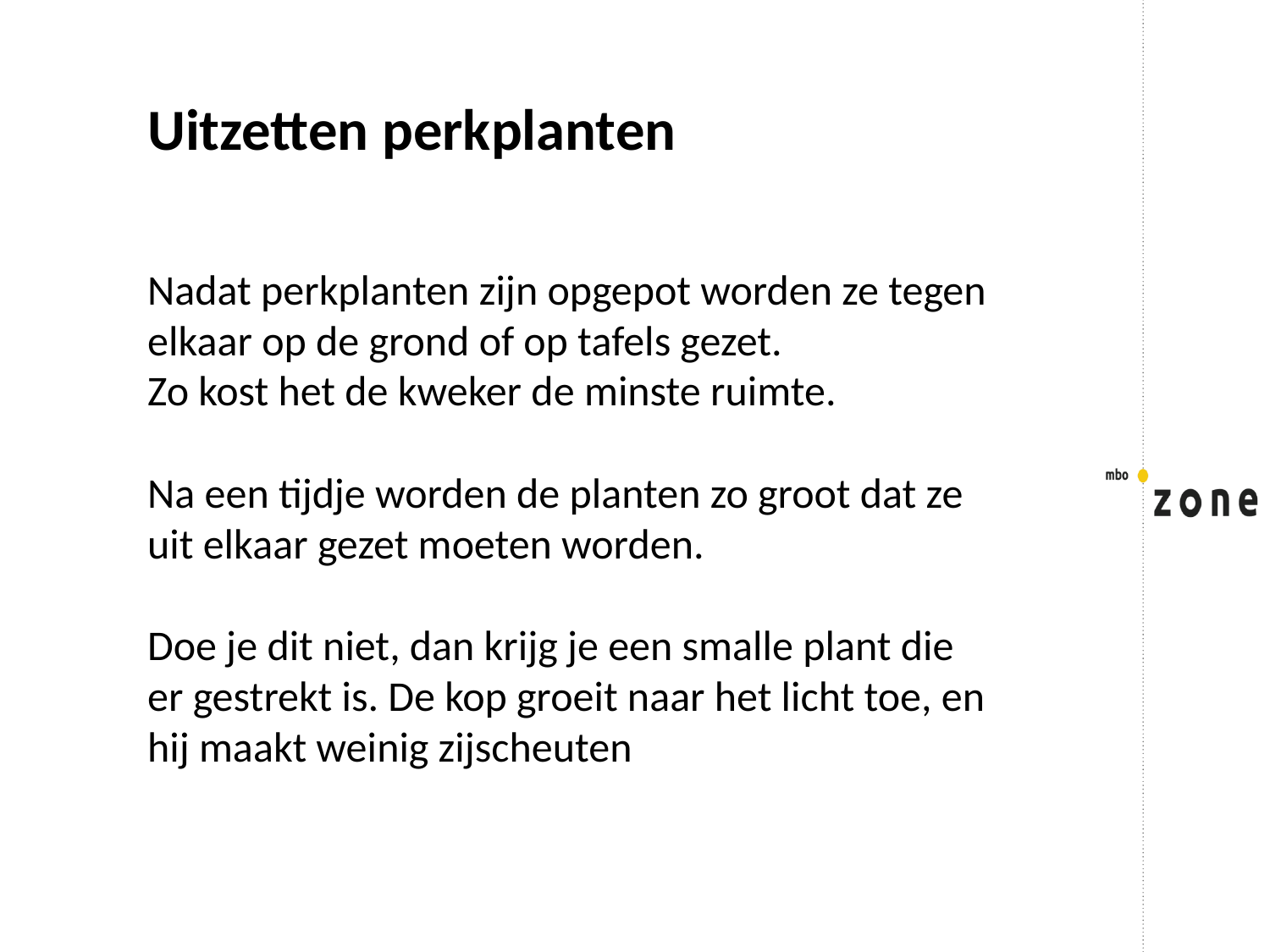

Uitzetten perkplanten
Nadat perkplanten zijn opgepot worden ze tegen elkaar op de grond of op tafels gezet.
Zo kost het de kweker de minste ruimte.

Na een tijdje worden de planten zo groot dat ze uit elkaar gezet moeten worden.

Doe je dit niet, dan krijg je een smalle plant die er gestrekt is. De kop groeit naar het licht toe, en hij maakt weinig zijscheuten